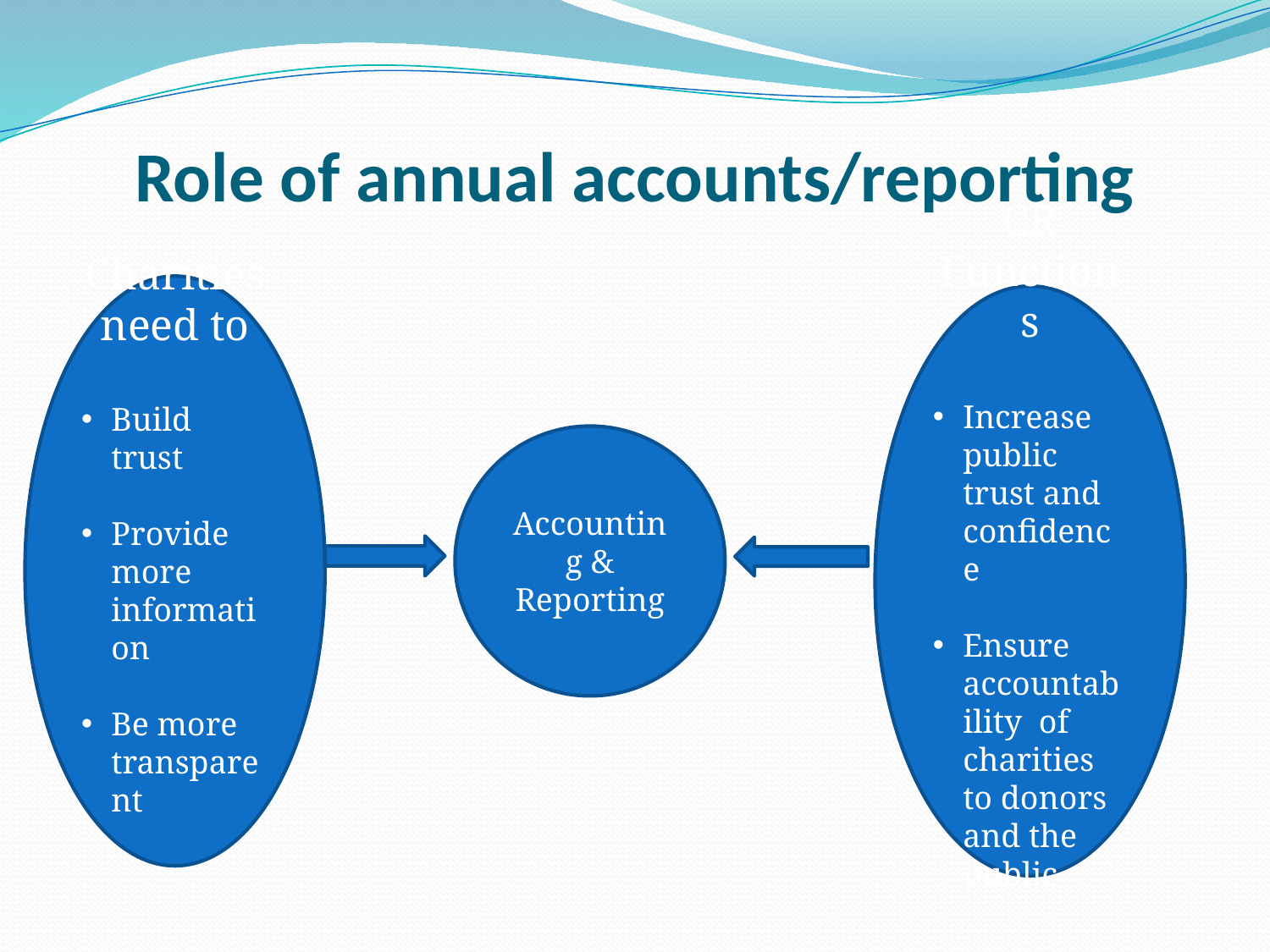

# Role of annual accounts/reporting
Charities need to

Build trust

Provide more information

Be more transparent

CR Functions

Increase  public trust and confidence

Ensure accountability  of charities to donors and the public

Accounting &
Reporting